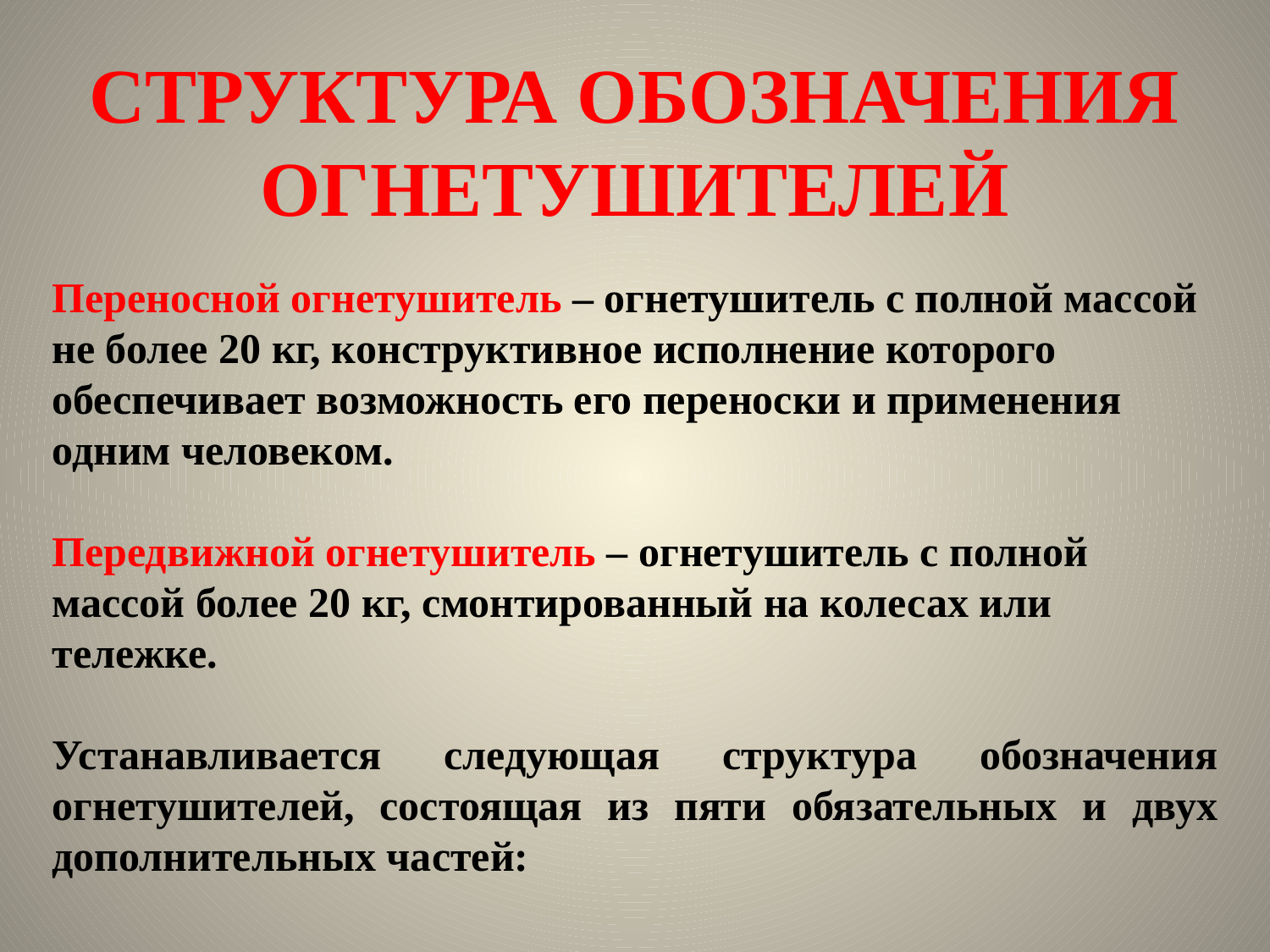

СТРУКТУРА ОБОЗНАЧЕНИЯ ОГНЕТУШИТЕЛЕЙ

Переносной огнетушитель – огнетушитель с полной массой не более 20 кг, конструктивное исполнение которого обеспечивает возможность его переноски и применения одним человеком.

Передвижной огнетушитель – огнетушитель с полной массой более 20 кг, смонтированный на колесах или тележке.

Устанавливается следующая структура обозначения огнетушителей, состоящая из пяти обязательных и двух дополнительных частей: